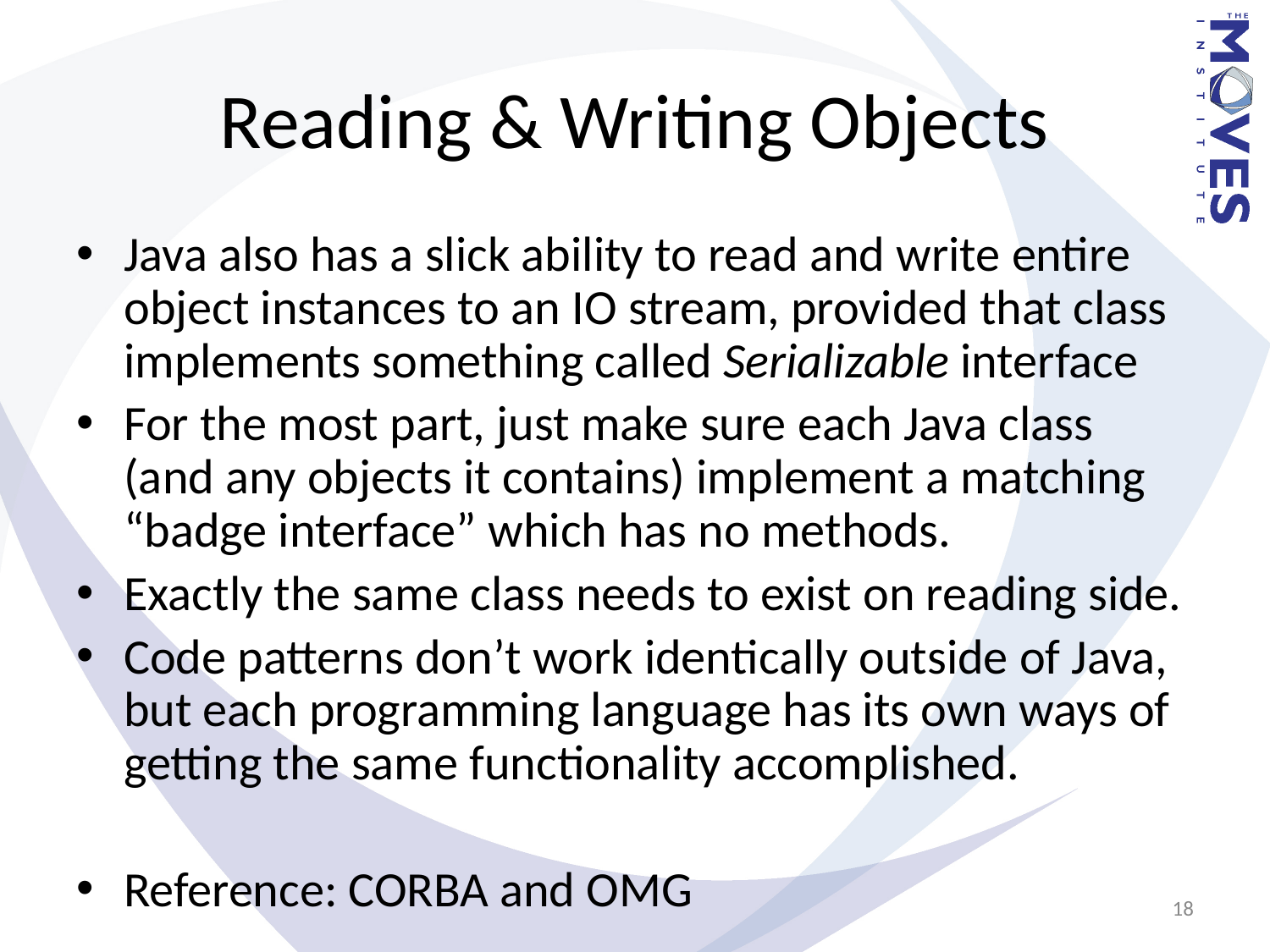

# Reading & Writing Objects
Java also has a slick ability to read and write entire object instances to an IO stream, provided that class implements something called Serializable interface
For the most part, just make sure each Java class (and any objects it contains) implement a matching “badge interface” which has no methods.
Exactly the same class needs to exist on reading side.
Code patterns don’t work identically outside of Java, but each programming language has its own ways of getting the same functionality accomplished.

Reference: CORBA and OMG
18